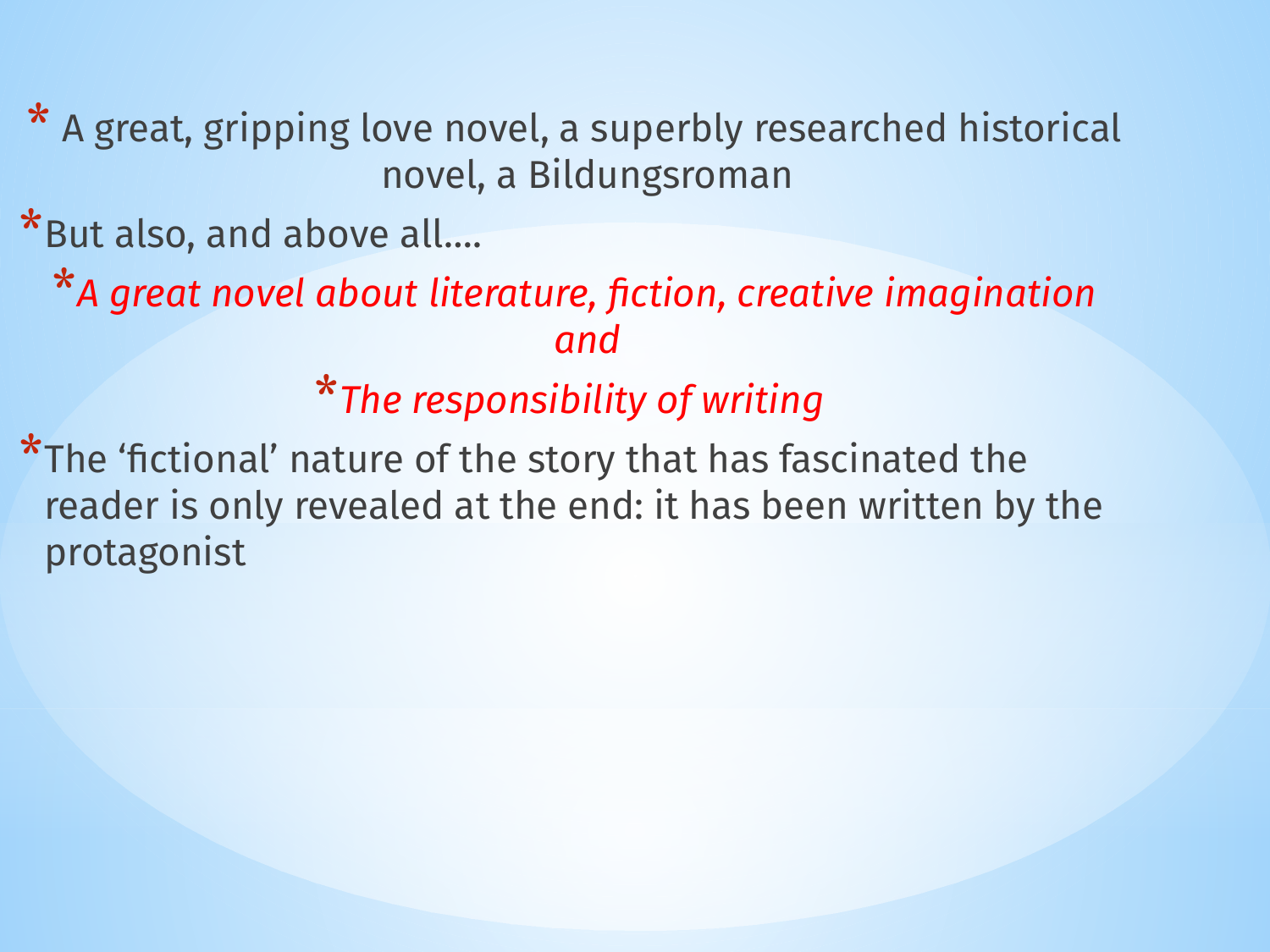

A great, gripping love novel, a superbly researched historical novel, a Bildungsroman
But also, and above all….
A great novel about literature, fiction, creative imagination and
The responsibility of writing
The ‘fictional’ nature of the story that has fascinated the reader is only revealed at the end: it has been written by the protagonist